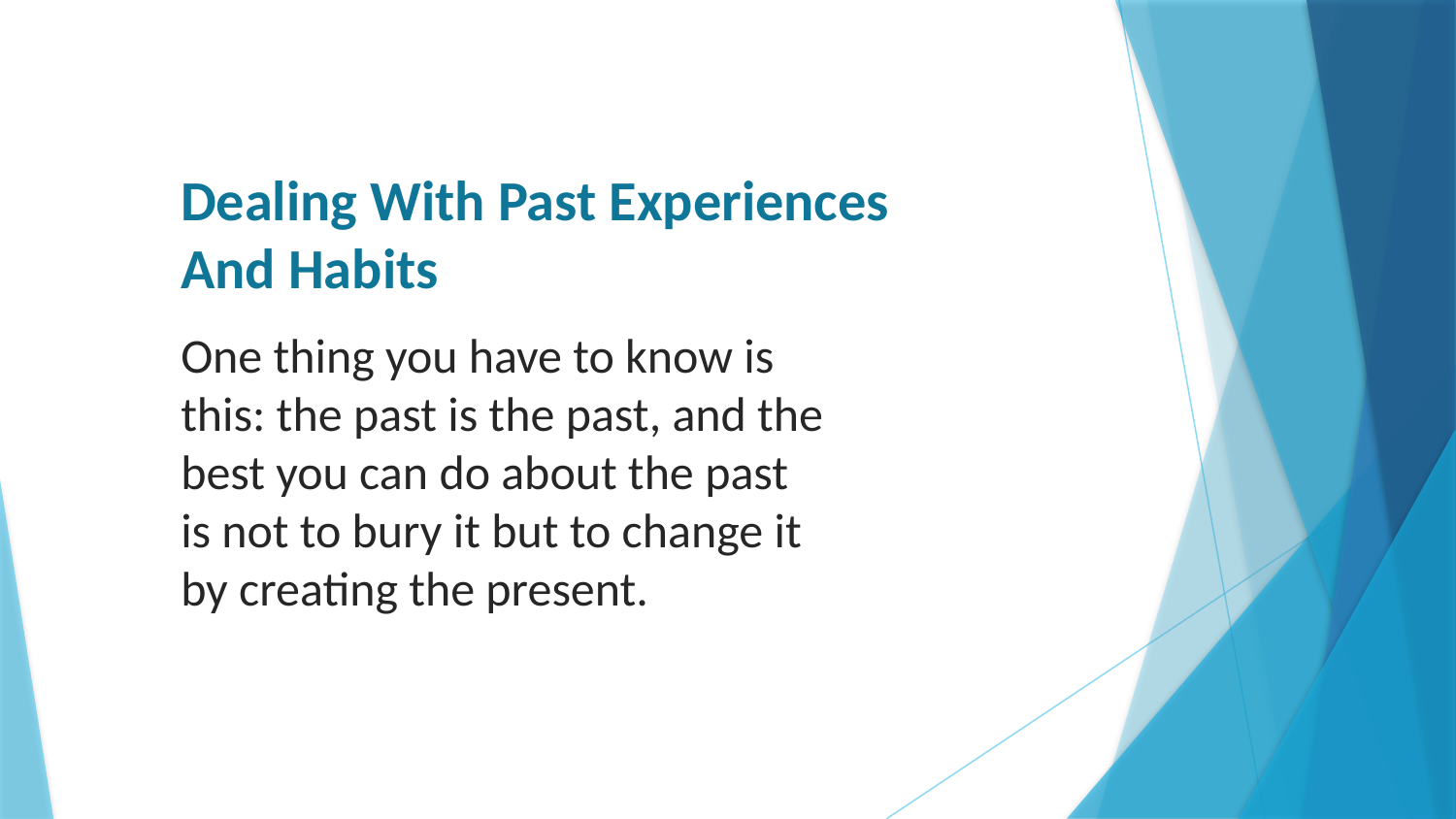

# Dealing With Past Experiences And Habits
One thing you have to know is this: the past is the past, and the best you can do about the past is not to bury it but to change it by creating the present.